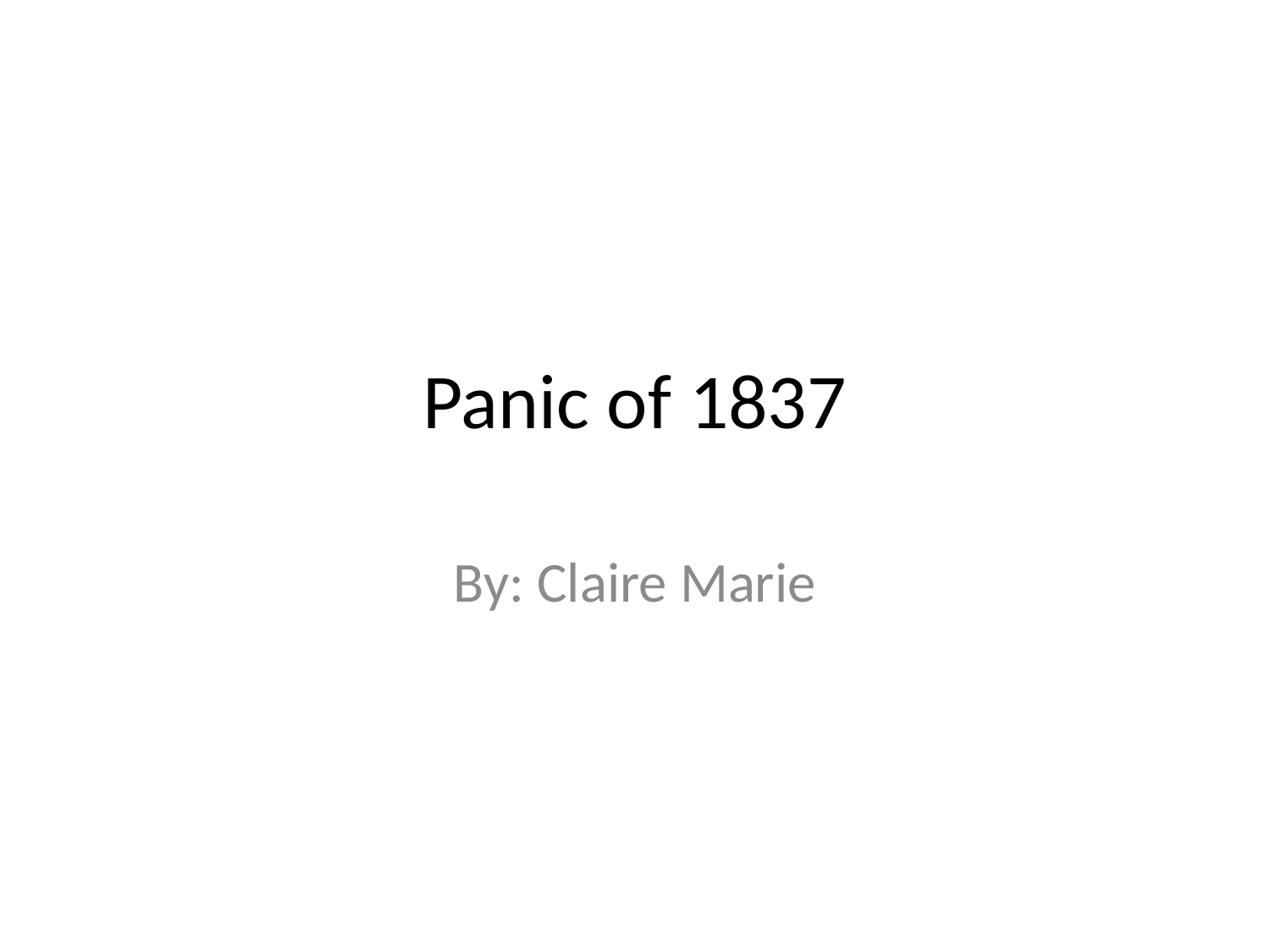

# Panic of 1837
By: Claire Marie